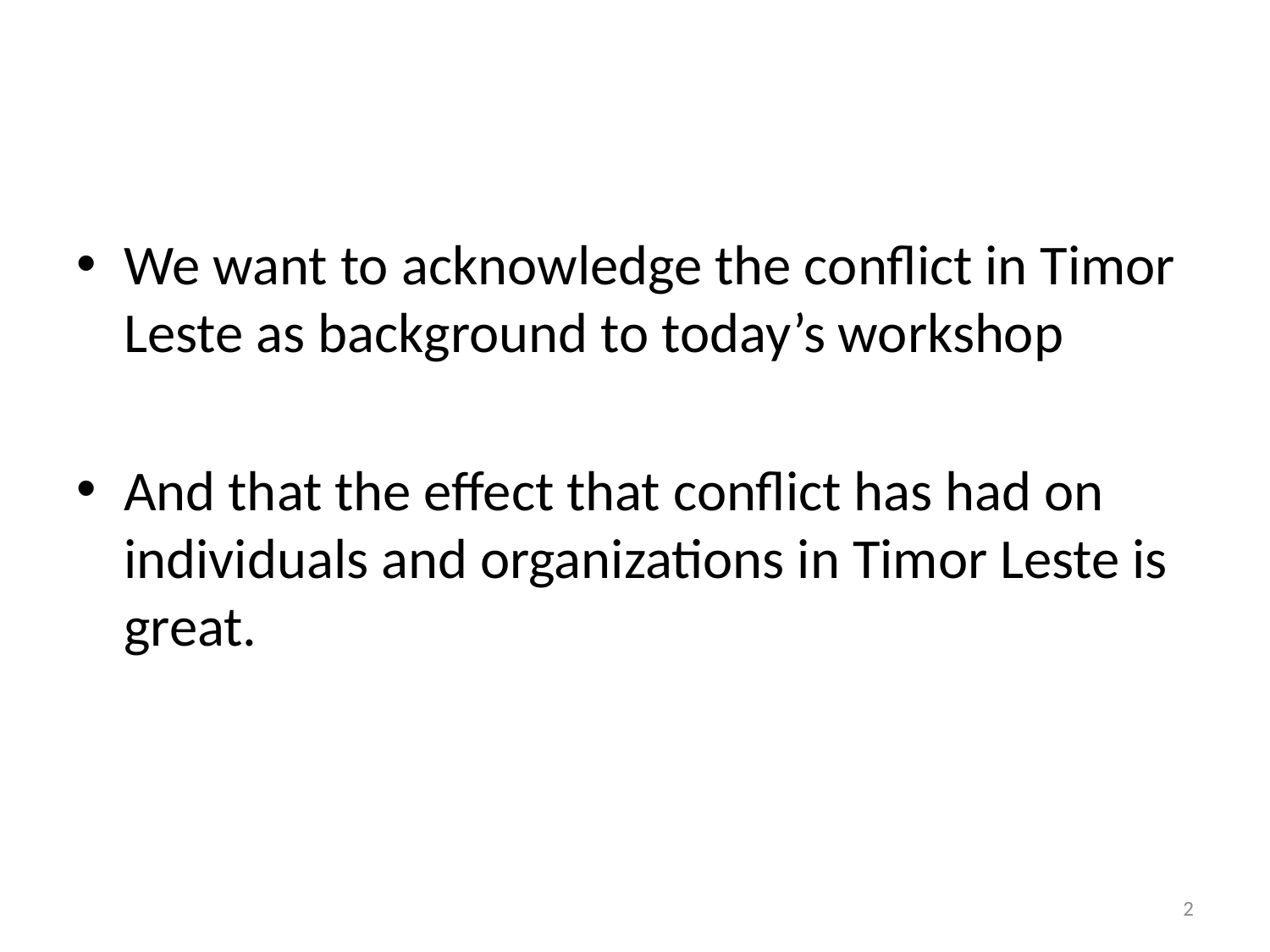

#
We want to acknowledge the conflict in Timor Leste as background to today’s workshop

And that the effect that conflict has had on individuals and organizations in Timor Leste is great.

2